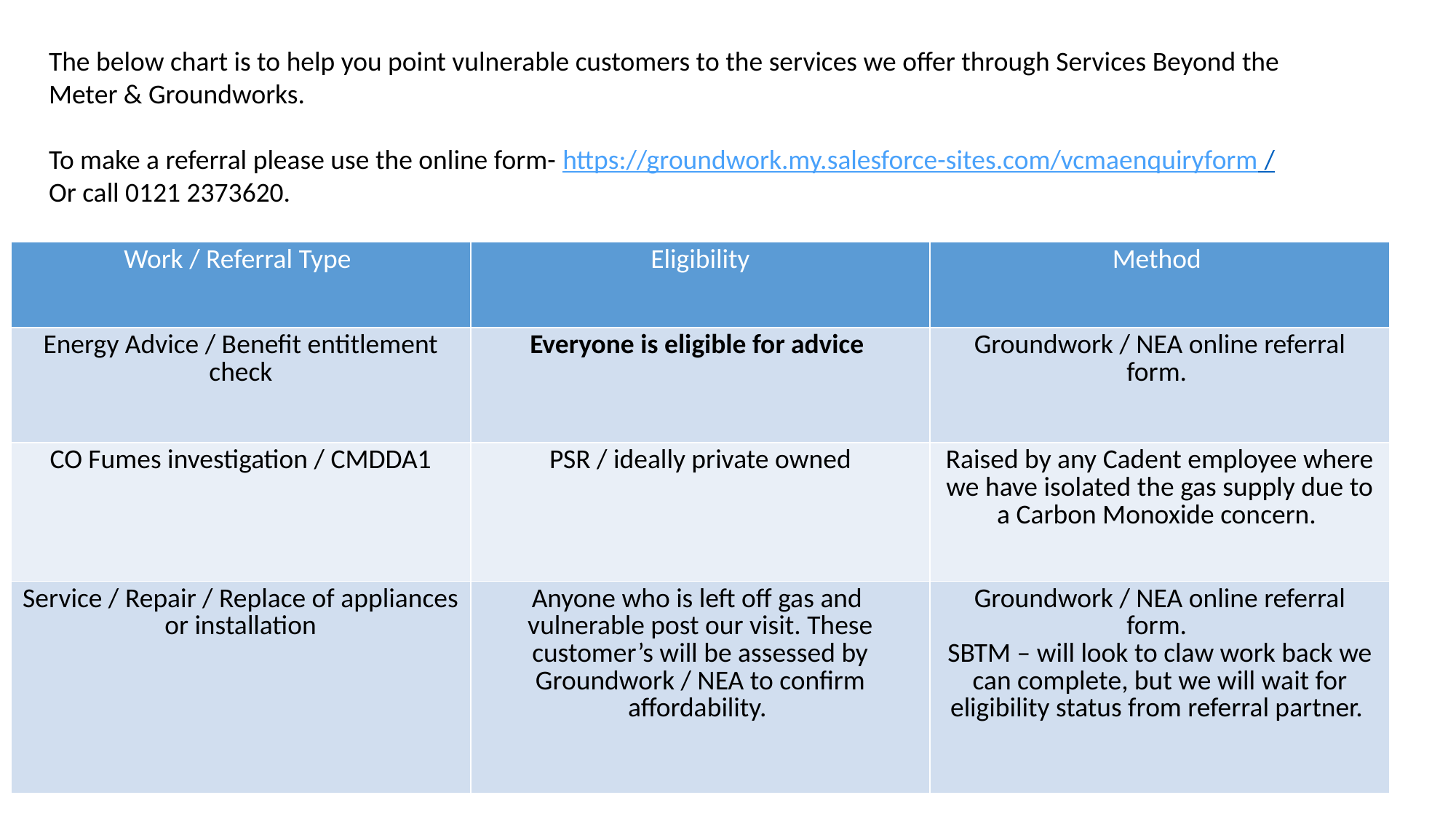

The below chart is to help you point vulnerable customers to the services we offer through Services Beyond the Meter & Groundworks.

To make a referral please use the online form- https://groundwork.my.salesforce-sites.com/vcmaenquiryform /
Or call 0121 2373620.
| Work / Referral Type | Eligibility | Method |
| --- | --- | --- |
| Energy Advice / Benefit entitlement check | Everyone is eligible for advice | Groundwork / NEA online referral form. |
| CO Fumes investigation / CMDDA1 | PSR / ideally private owned | Raised by any Cadent employee where we have isolated the gas supply due to a Carbon Monoxide concern. |
| Service / Repair / Replace of appliances or installation | Anyone who is left off gas and vulnerable post our visit. These customer’s will be assessed by Groundwork / NEA to confirm affordability. | Groundwork / NEA online referral form. SBTM – will look to claw work back we can complete, but we will wait for eligibility status from referral partner. |